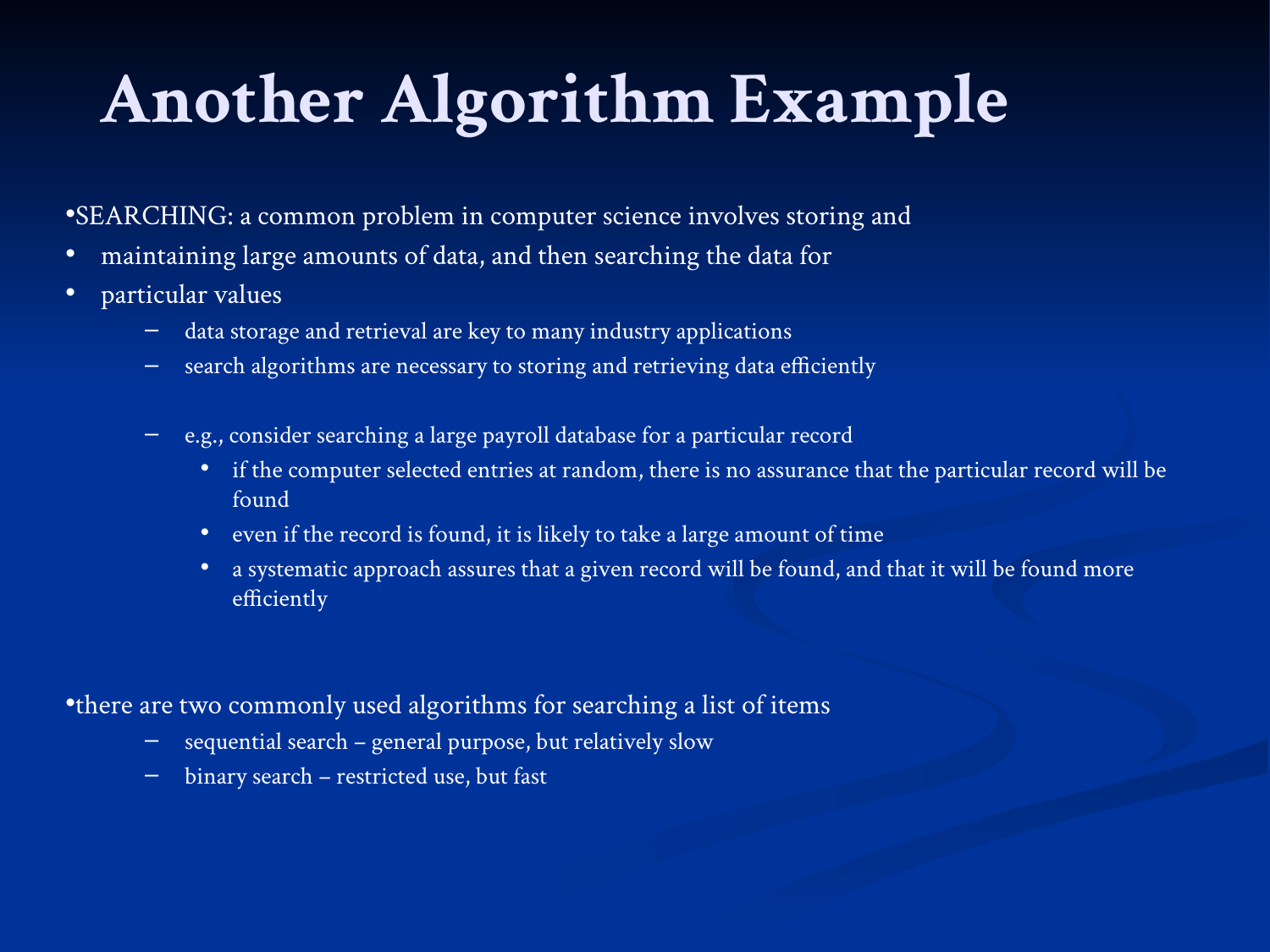

# Another Algorithm Example
SEARCHING: a common problem in computer science involves storing and
    maintaining large amounts of data, and then searching the data for
    particular values
data storage and retrieval are key to many industry applications
search algorithms are necessary to storing and retrieving data efficiently

e.g., consider searching a large payroll database for a particular record
if the computer selected entries at random, there is no assurance that the particular record will be found
even if the record is found, it is likely to take a large amount of time
a systematic approach assures that a given record will be found, and that it will be found more efficiently

there are two commonly used algorithms for searching a list of items
sequential search – general purpose, but relatively slow
binary search – restricted use, but fast